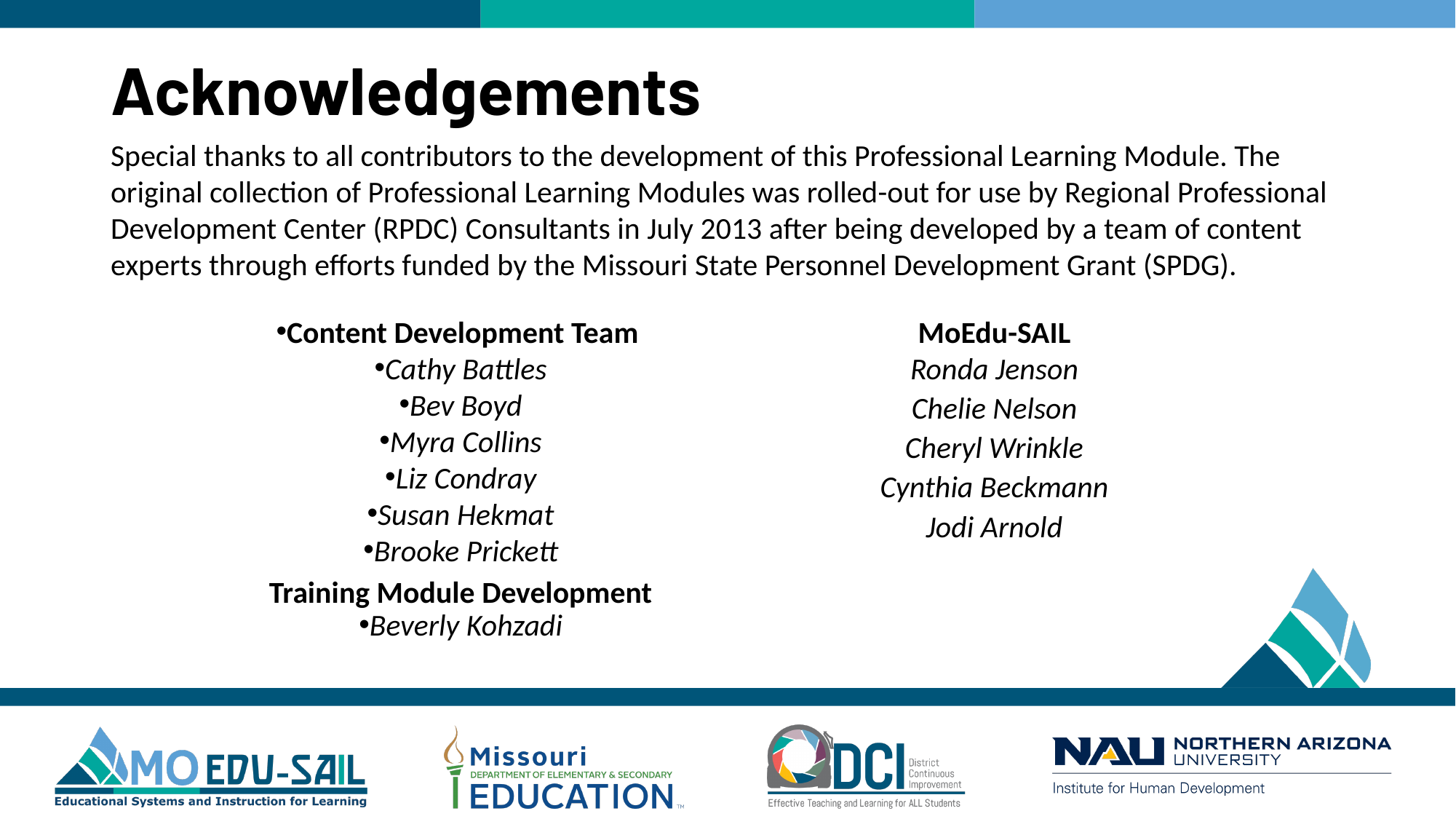

Acknowledgements
Special thanks to all contributors to the development of this Professional Learning Module. The original collection of Professional Learning Modules was rolled-out for use by Regional Professional Development Center (RPDC) Consultants in July 2013 after being developed by a team of content experts through efforts funded by the Missouri State Personnel Development Grant (SPDG).
Content Development Team
Cathy Battles
Bev Boyd
Myra Collins
Liz Condray
Susan Hekmat
Brooke Prickett
Training Module Development
Beverly Kohzadi
MoEdu-SAIL
Ronda Jenson
Chelie Nelson
Cheryl Wrinkle
Cynthia Beckmann
Jodi Arnold